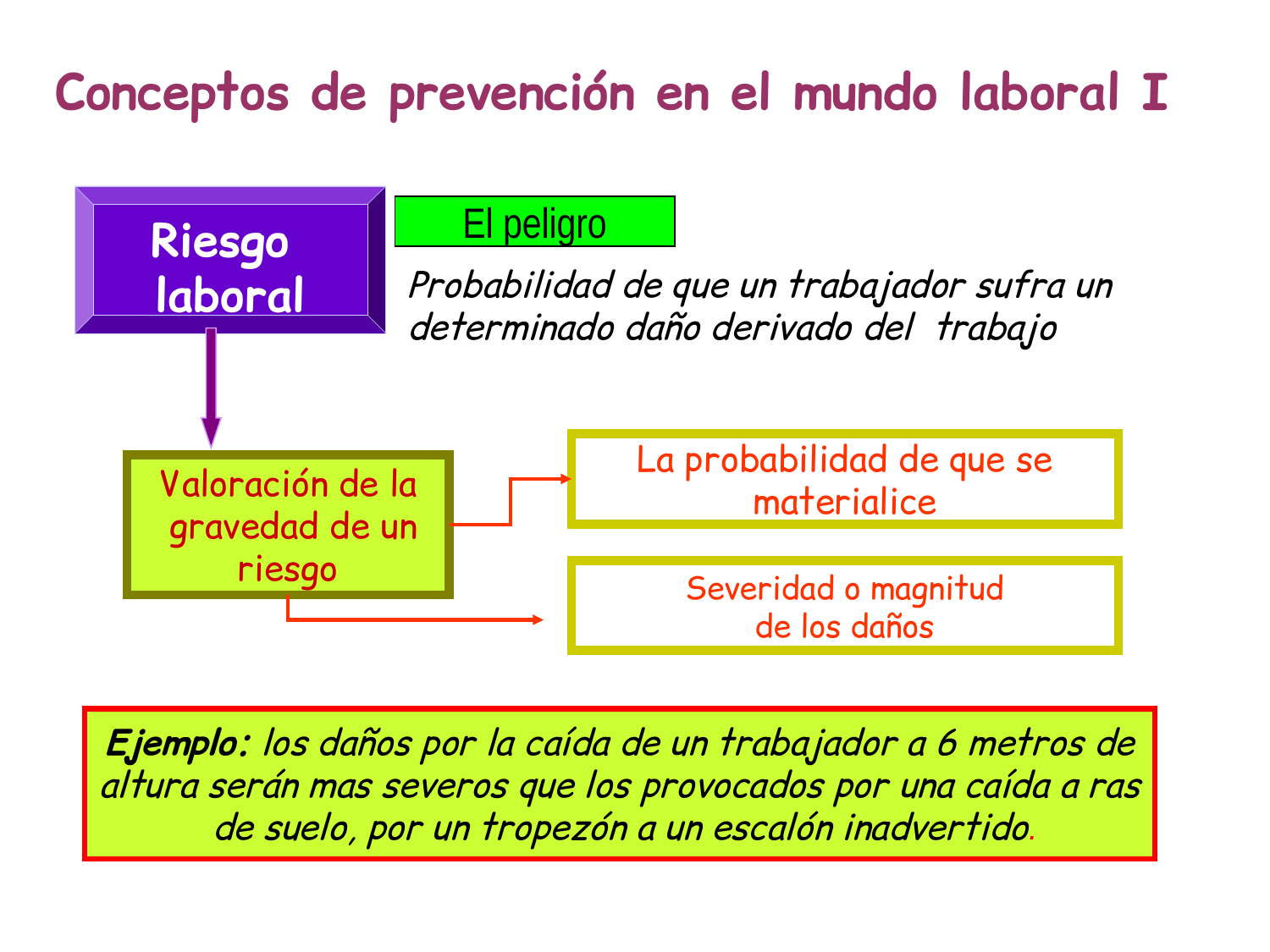

# Conceptos de prevención en el mundo laboral I
Riesgo
laboral
El peligro
Probabilidad de que un trabajador sufra un determinado daño derivado del  trabajo

La probabilidad de que se
materialice
Valoración de la
 gravedad de un
riesgo
Severidad o magnitud
de los daños

Ejemplo: los daños por la caída de un trabajador a 6 metros de
altura serán mas severos que los provocados por una caída a ras
 de suelo, por un tropezón a un escalón inadvertido.